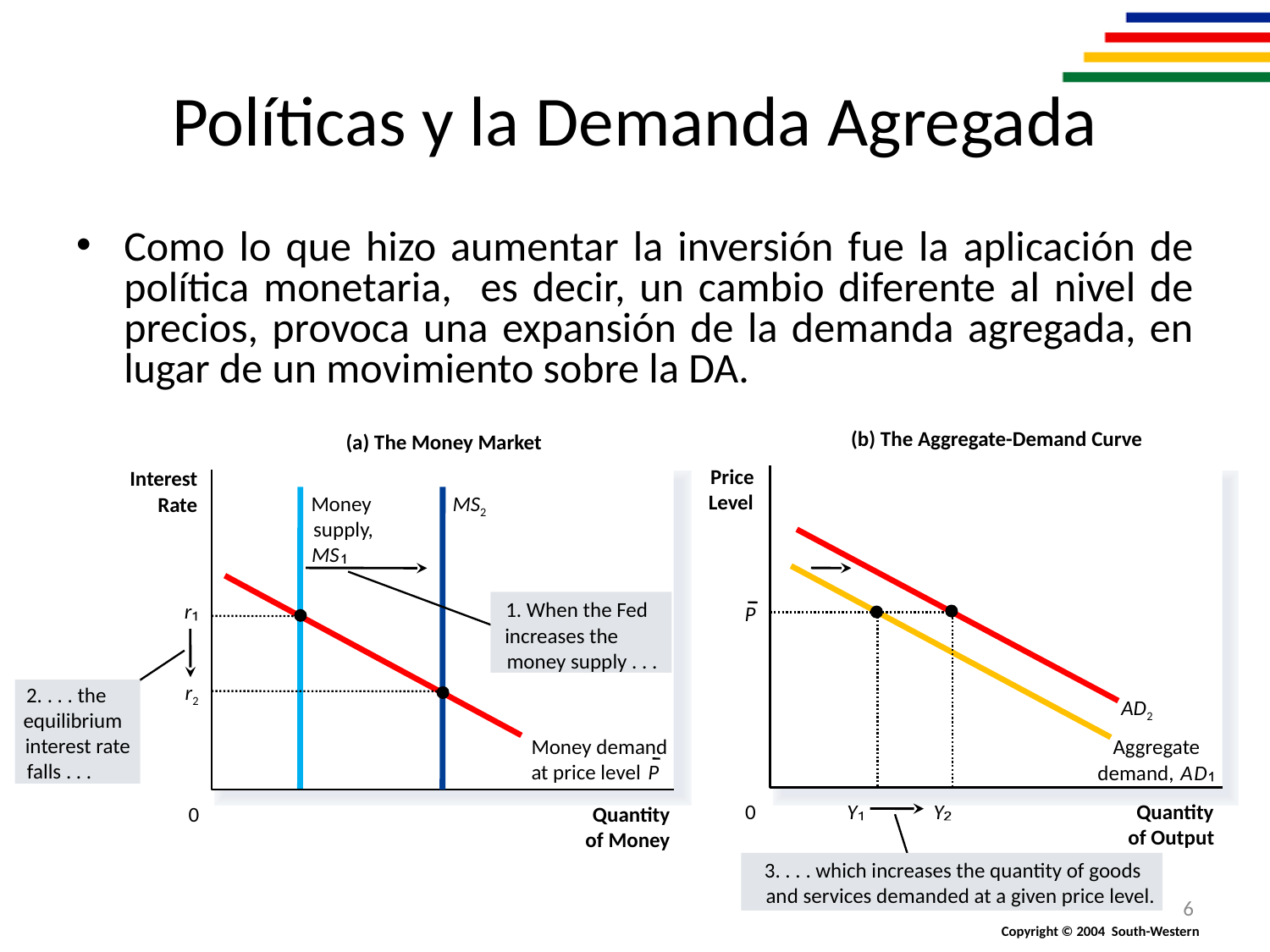

# Políticas y la Demanda Agregada
Como lo que hizo aumentar la inversión fue la aplicación de política monetaria,  es decir, un cambio diferente al nivel de precios, provoca una expansión de la demanda agregada, en lugar de un movimiento sobre la DA.

(b) The Aggregate-Demand Curve
(a) The Money Market
Price
Interest

MS2
Level
Money
supply,
MS

Rate

AD2

1. When the Fed
increases the
money supply . . .

Money demand
at price level
P

r

P

Y

2. . . . the
equilibrium
interest rate
falls . . .
r2

Aggregate
demand,
A
D

Quantity
0
Y
Quantity
0

3. . . . which increases the quantity of goods
and services demanded at a given price level.
of Output
of Money
6
Copyright © 2004  South-Western